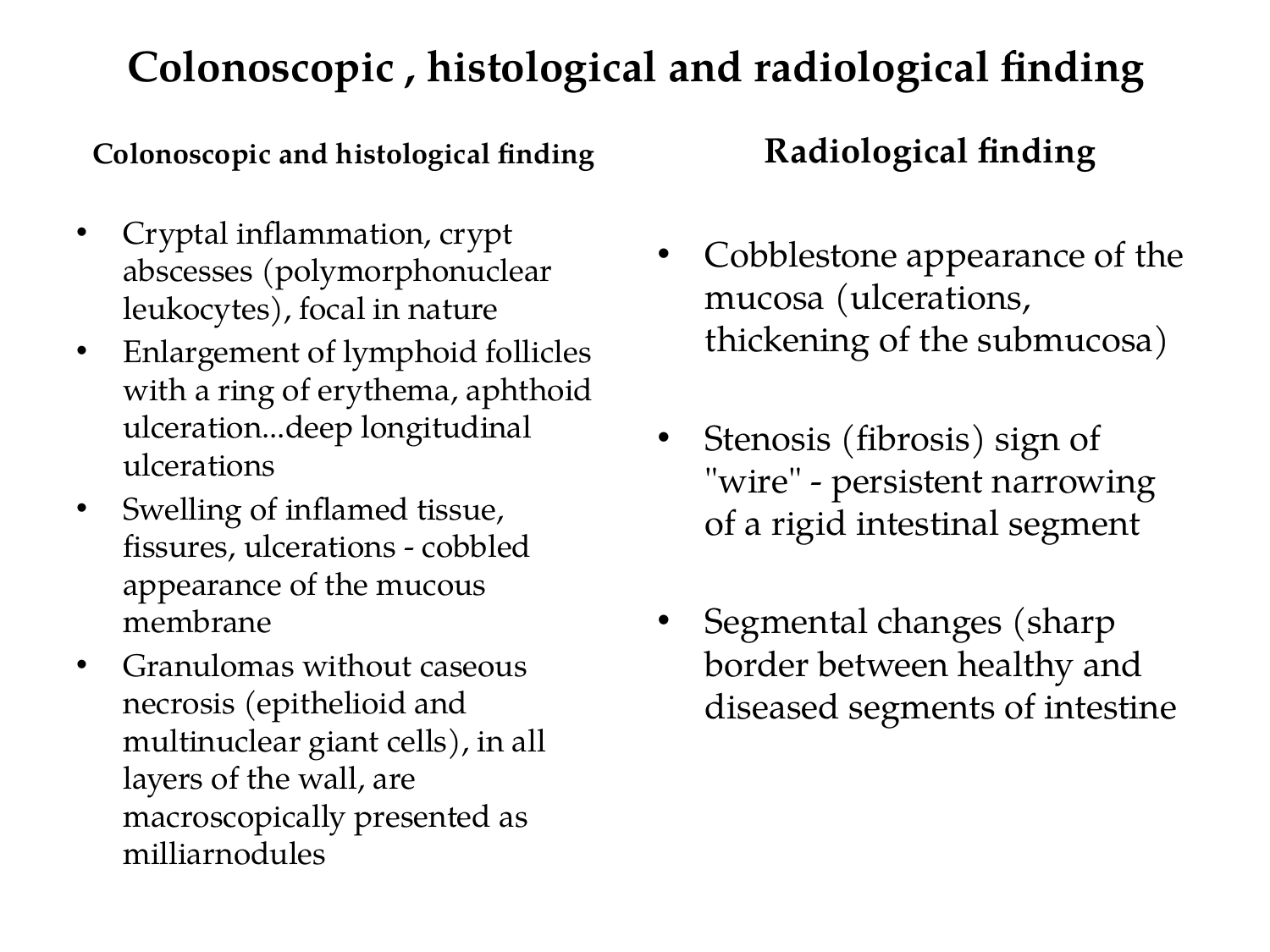

# Colonoscopic , histological and radiological finding
 Radiological finding
Colonoscopic and histological finding

Cobblestone appearance of the mucosa (ulcerations, thickening of the submucosa)

Stenosis (fibrosis) sign of "wire" - persistent narrowing of a rigid intestinal segment

Segmental changes (sharp border between healthy and diseased segments of intestine

Cryptal inflammation, crypt abscesses (polymorphonuclear leukocytes), focal in nature
Enlargement of lymphoid follicles with a ring of erythema, aphthoid ulceration...deep longitudinal ulcerations
Swelling of inflamed tissue, fissures, ulcerations - cobbled appearance of the mucous membrane
Granulomas without caseous necrosis (epithelioid and multinuclear giant cells), in all layers of the wall, are macroscopically presented as milliarnodules